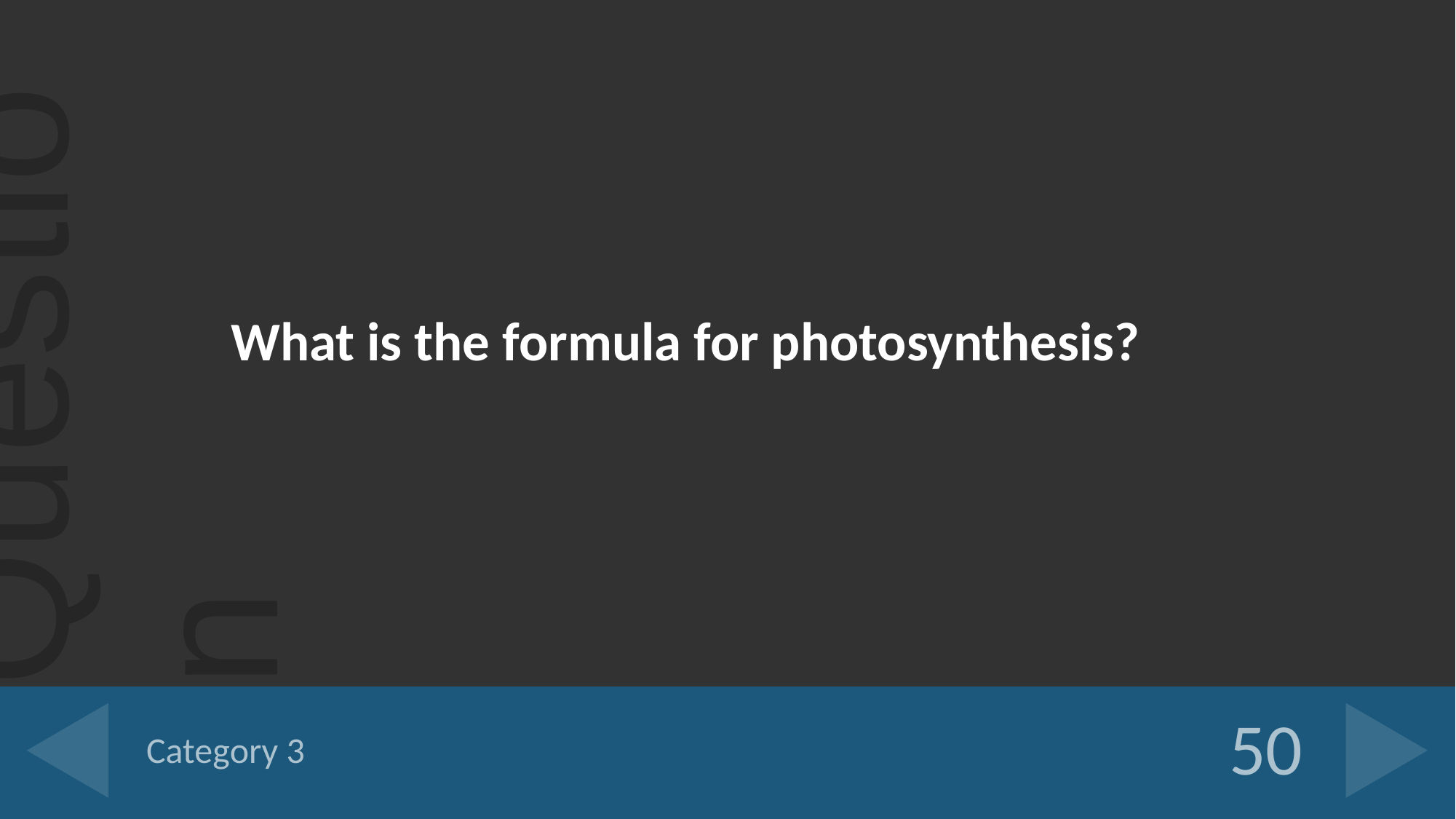

What is the formula for photosynthesis?
# Category 3
50